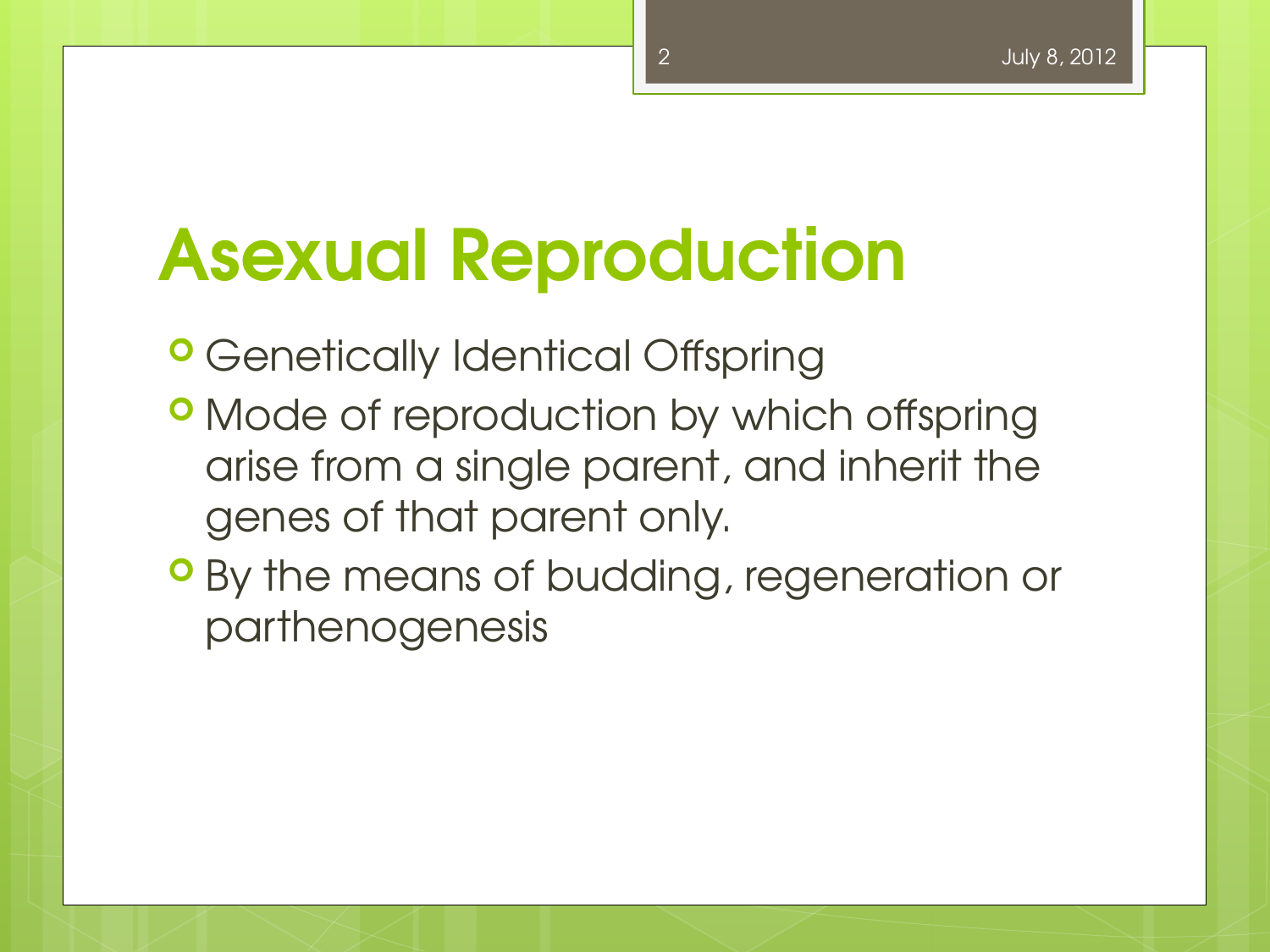

2
July 8, 2012
# Asexual Reproduction
Genetically Identical Offspring
Mode of reproduction by which offspring arise from a single parent, and inherit the genes of that parent only.
By the means of budding, regeneration or parthenogenesis